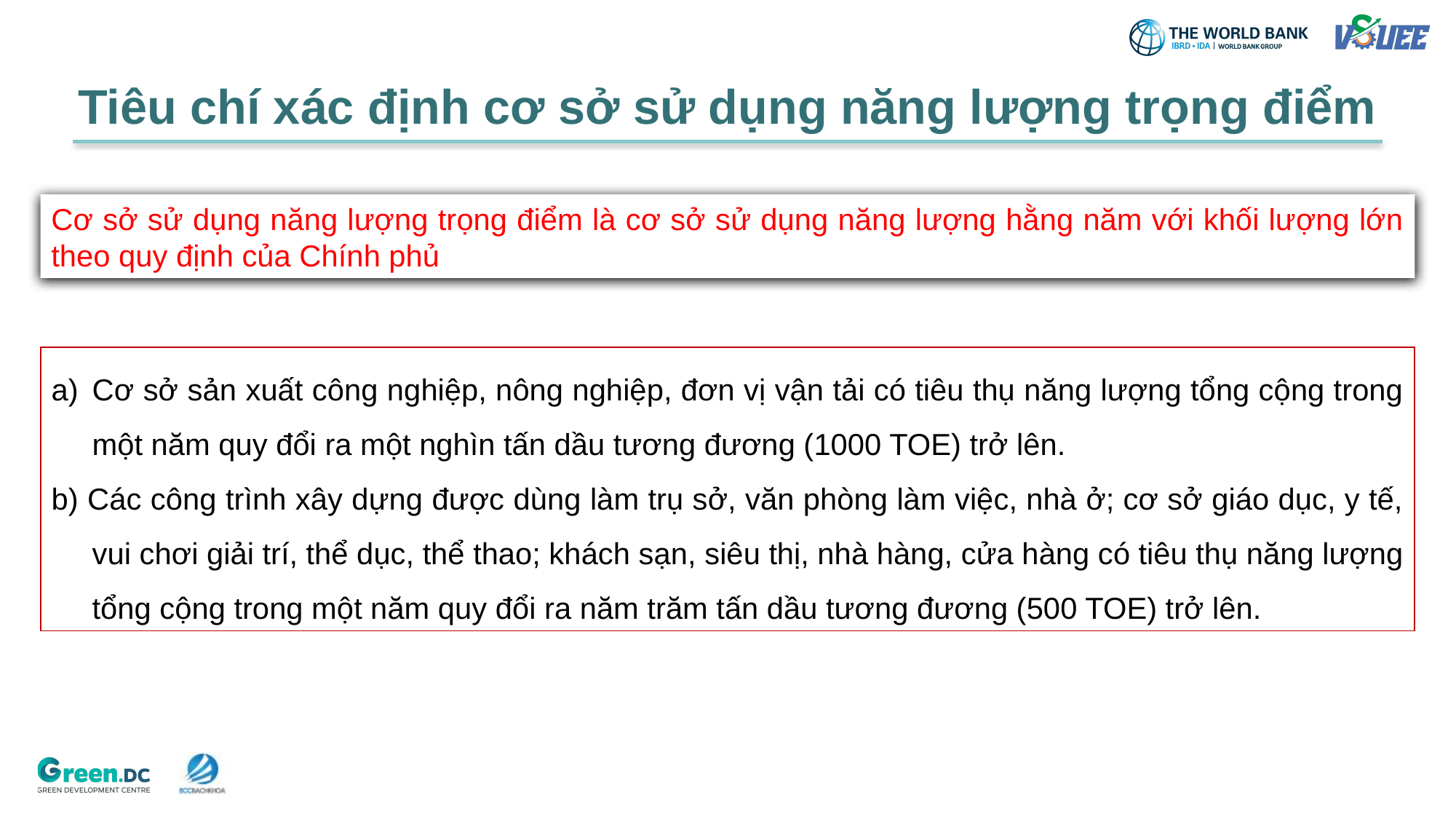

Tiêu chí xác định cơ sở sử dụng năng lượng trọng điểm
Cơ sở sử dụng năng lượng trọng điểm là cơ sở sử dụng năng lượng hằng năm với khối lượng lớn theo quy định của Chính phủ
Cơ sở sản xuất công nghiệp, nông nghiệp, đơn vị vận tải có tiêu thụ năng lượng tổng cộng trong một năm quy đổi ra một nghìn tấn dầu tương đương (1000 TOE) trở lên.
b) Các công trình xây dựng được dùng làm trụ sở, văn phòng làm việc, nhà ở; cơ sở giáo dục, y tế, vui chơi giải trí, thể dục, thể thao; khách sạn, siêu thị, nhà hàng, cửa hàng có tiêu thụ năng lượng tổng cộng trong một năm quy đổi ra năm trăm tấn dầu tương đương (500 TOE) trở lên.